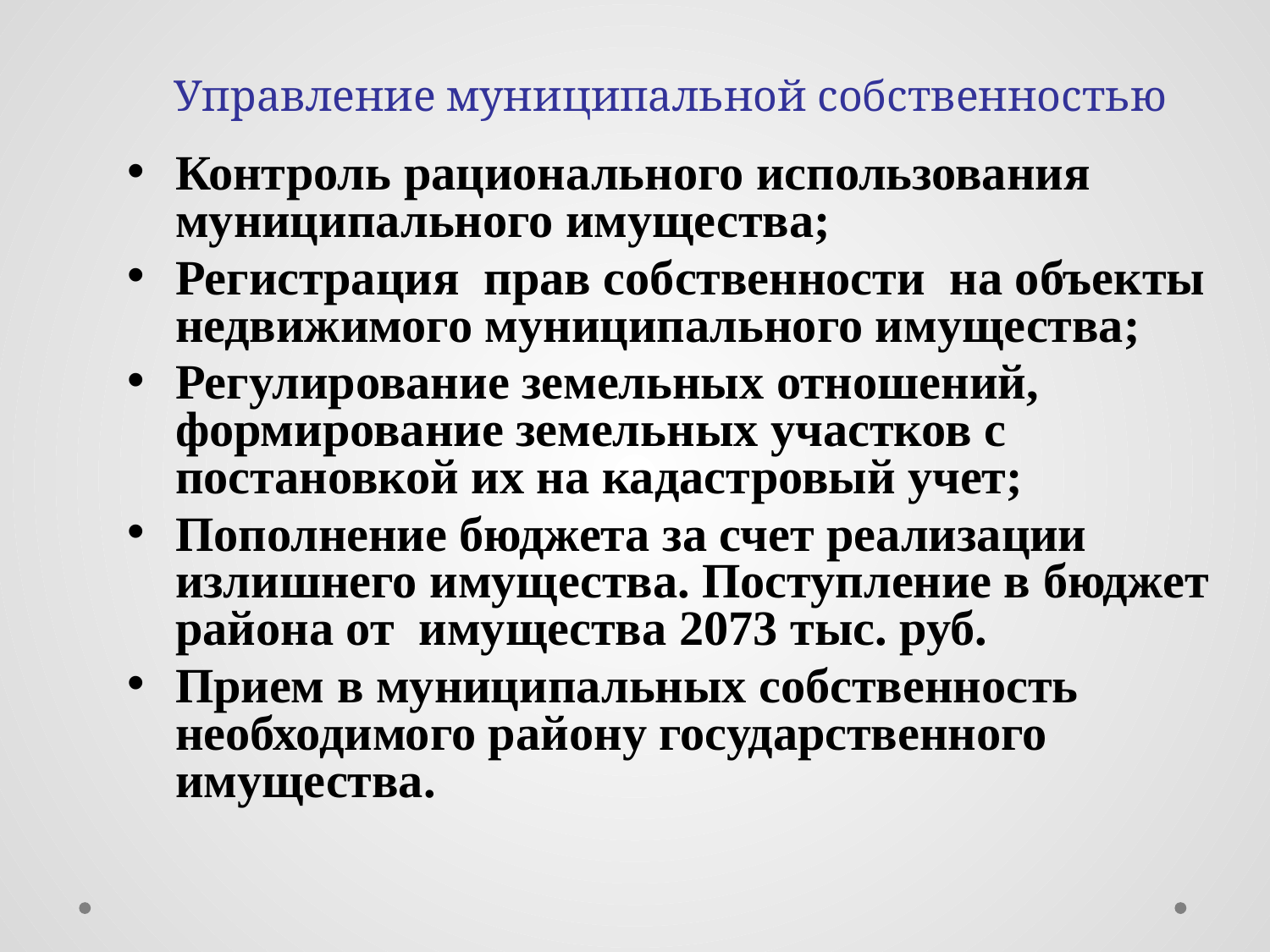

# Управление муниципальной собственностью
Контроль рационального использования муниципального имущества;
Регистрация  прав собственности  на объекты недвижимого муниципального имущества;
Регулирование земельных отношений, формирование земельных участков с постановкой их на кадастровый учет;
Пополнение бюджета за счет реализации излишнего имущества. Поступление в бюджет района от  имущества 2073 тыс. руб.
Прием в муниципальных собственность необходимого району государственного имущества.